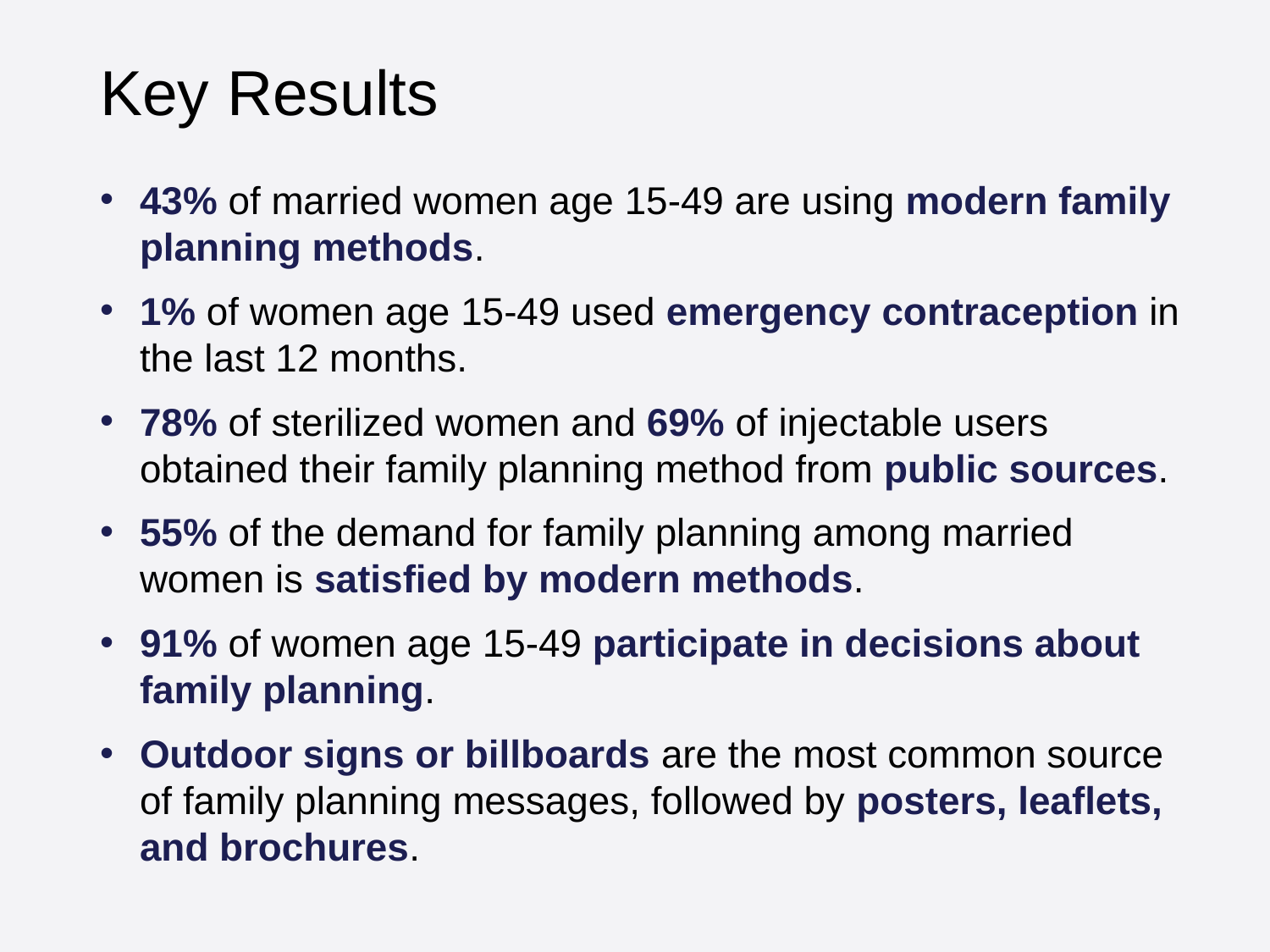

# Key Results
43% of married women age 15-49 are using modern family planning methods.
1% of women age 15-49 used emergency contraception in the last 12 months.
78% of sterilized women and 69% of injectable users obtained their family planning method from public sources.
55% of the demand for family planning among married women is satisfied by modern methods.
91% of women age 15-49 participate in decisions about family planning.
Outdoor signs or billboards are the most common source of family planning messages, followed by posters, leaflets, and brochures.